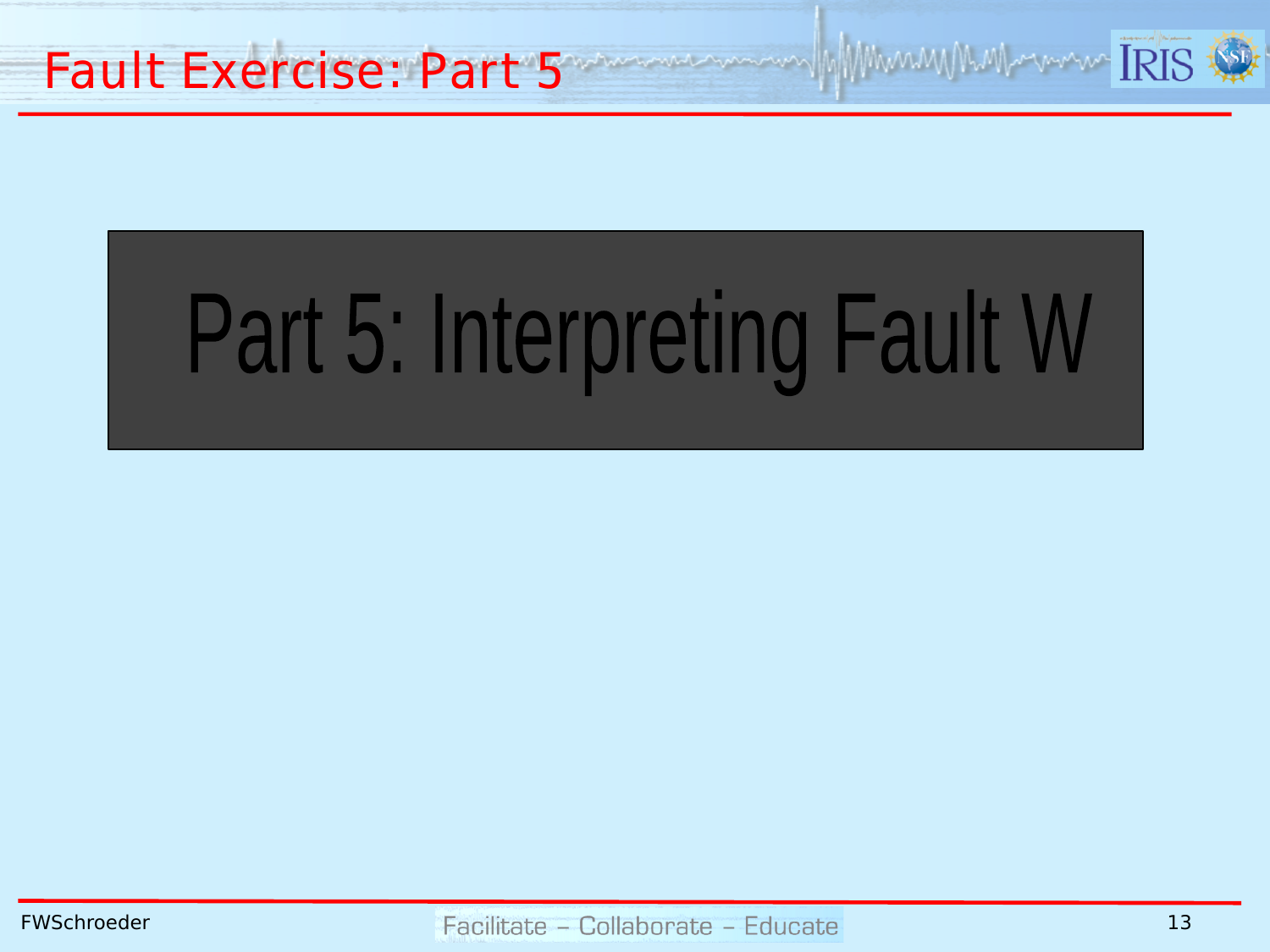

# Fault Exercise: Part 5

Part 5: Interpreting Fault W